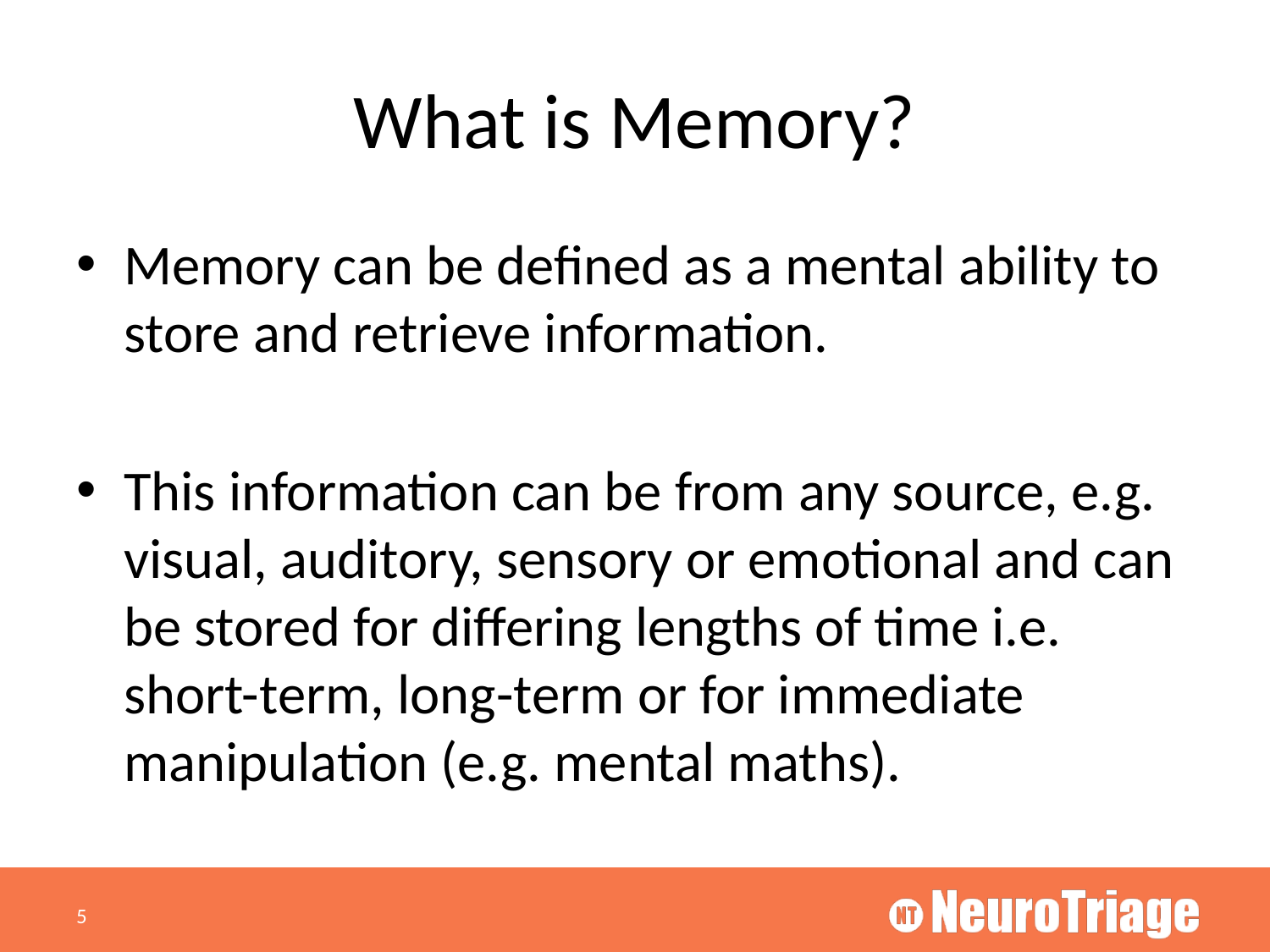

# What is Memory?
Memory can be defined as a mental ability to store and retrieve information.

This information can be from any source, e.g. visual, auditory, sensory or emotional and can be stored for differing lengths of time i.e. short-term, long-term or for immediate manipulation (e.g. mental maths).

5